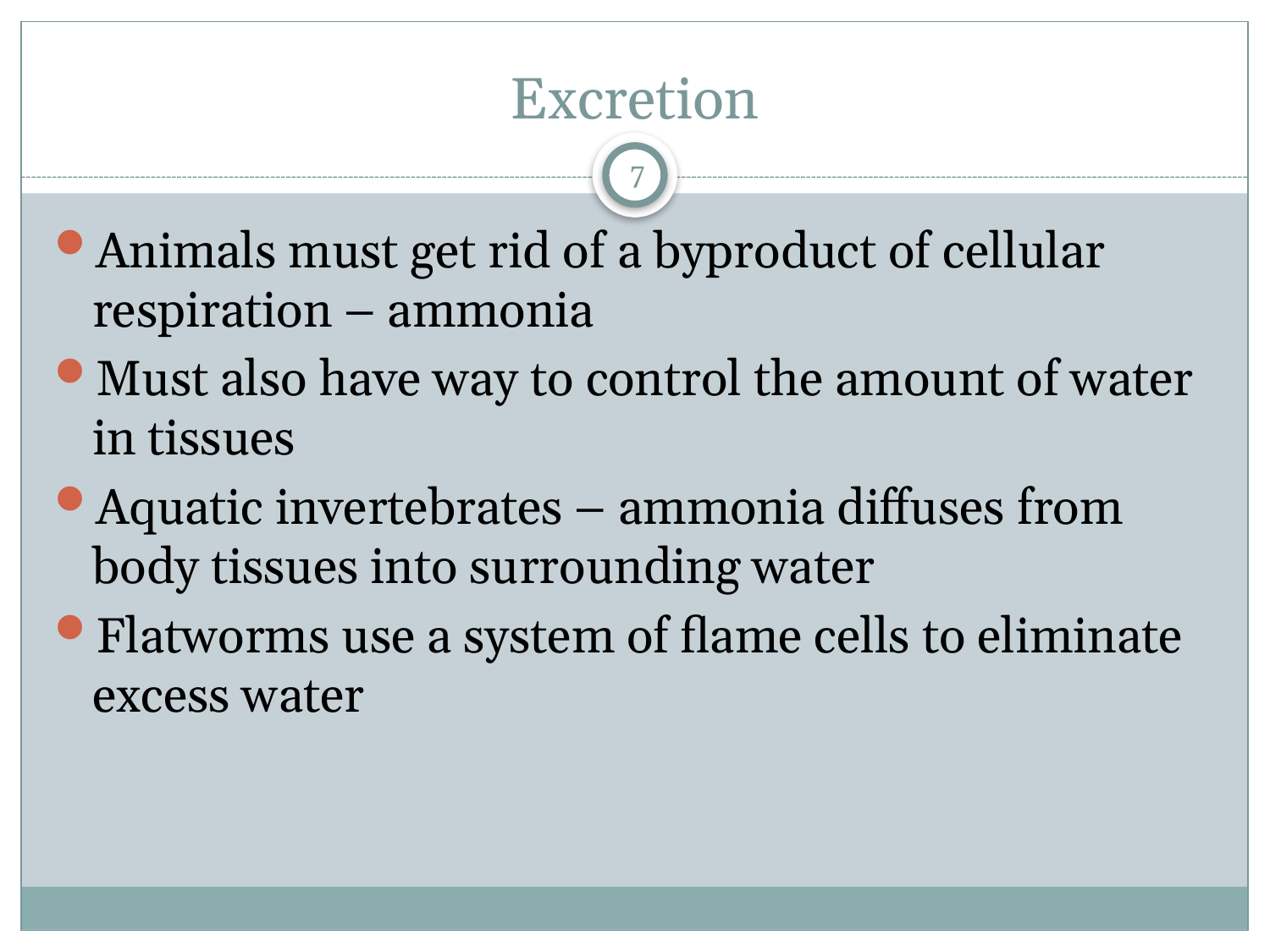

# Excretion
7
Animals must get rid of a byproduct of cellular respiration – ammonia
Must also have way to control the amount of water in tissues
Aquatic invertebrates – ammonia diffuses from body tissues into surrounding water
Flatworms use a system of flame cells to eliminate excess water